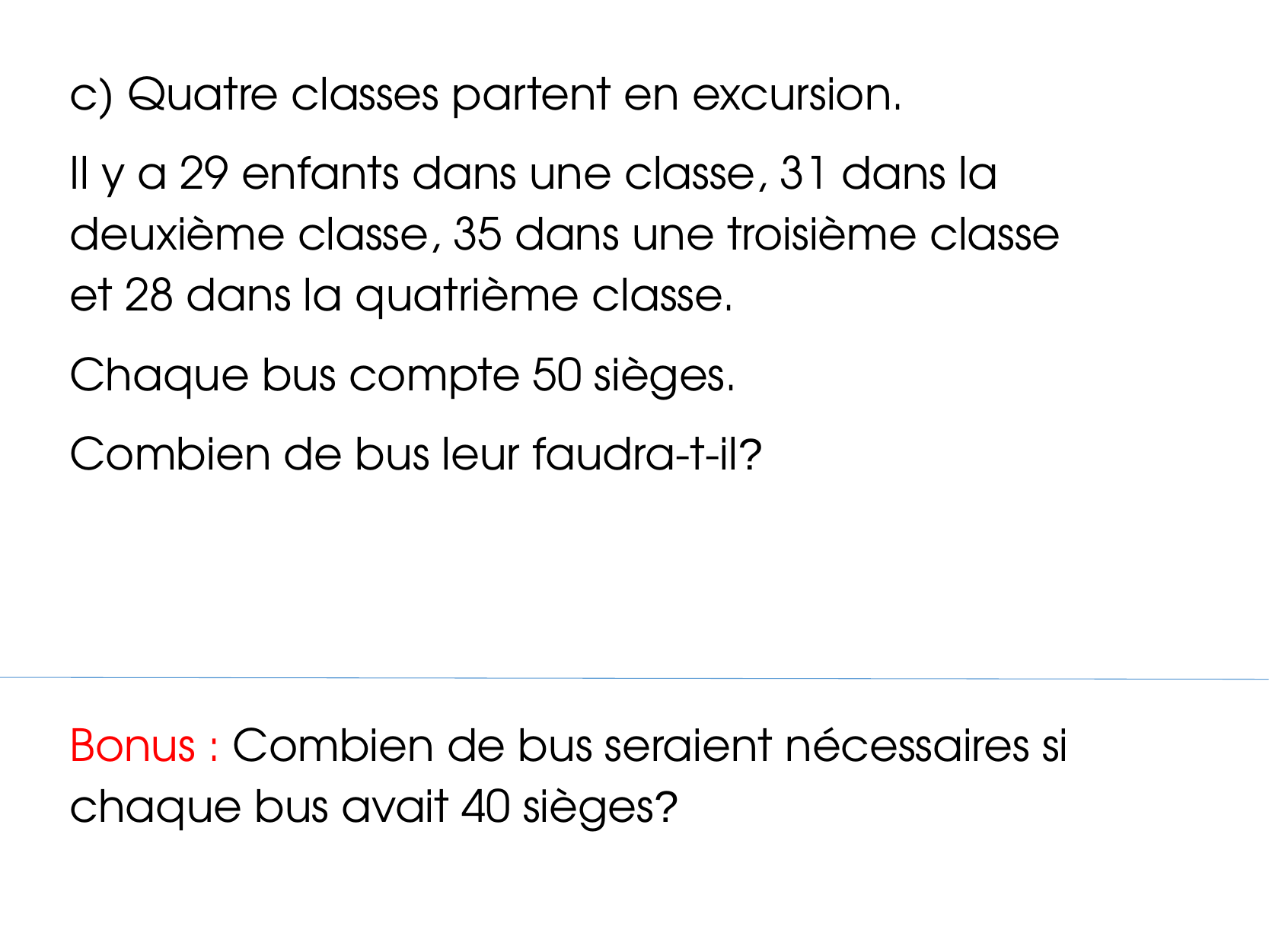

c) Quatre classes partent en excursion.
Il y a 29 enfants dans une classe, 31 dans la
deuxième classe, 35 dans une troisième classe
et 28 dans la quatrième classe.
Chaque bus compte 50 sièges.
Combien de bus leur faudra-t-il?
Bonus : Combien de bus seraient nécessaires si chaque bus avait 40 sièges?